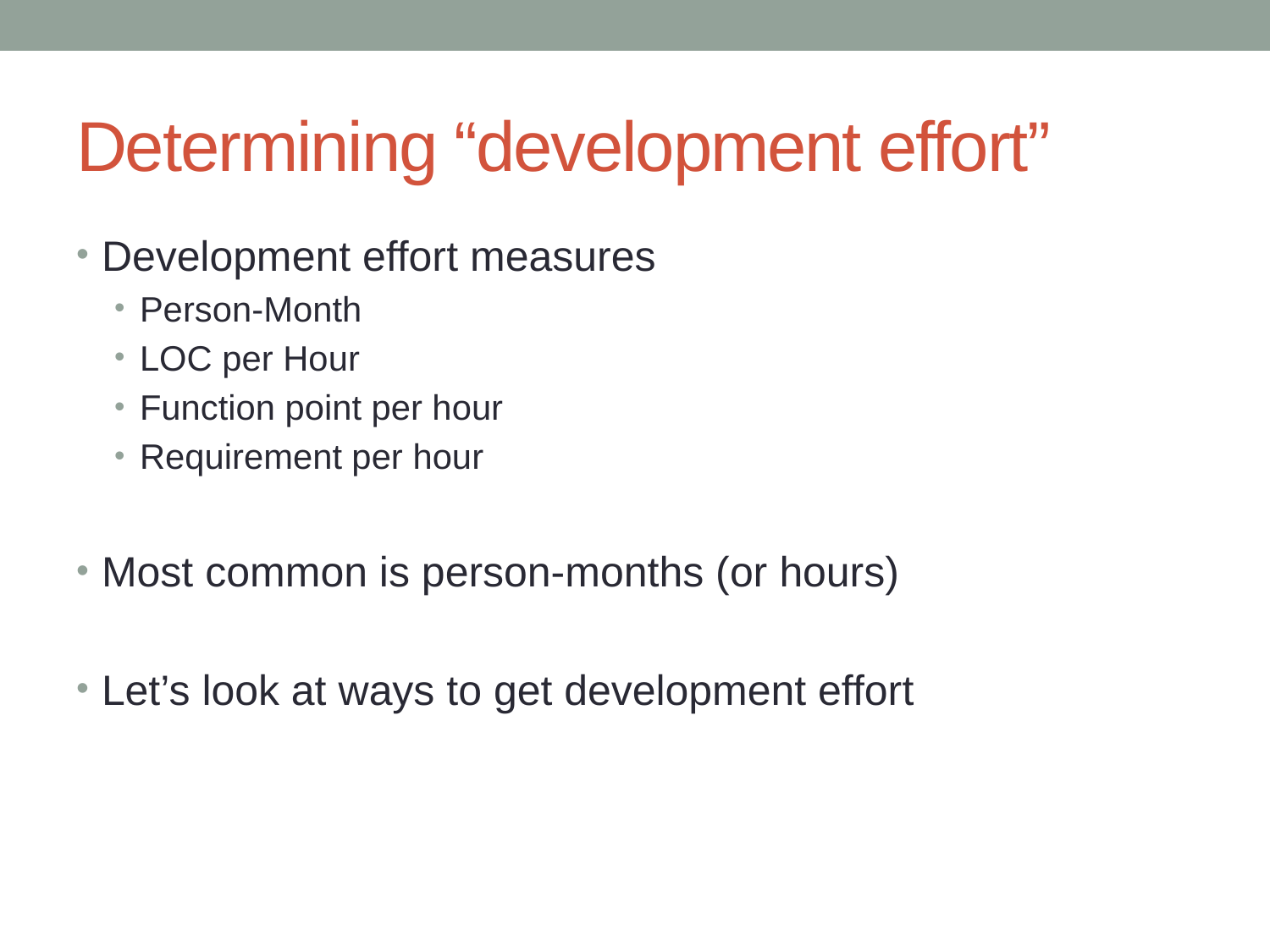

# Determining “development effort”
Development effort measures
Person-Month
LOC per Hour
Function point per hour
Requirement per hour

Most common is person-months (or hours)

Let’s look at ways to get development effort